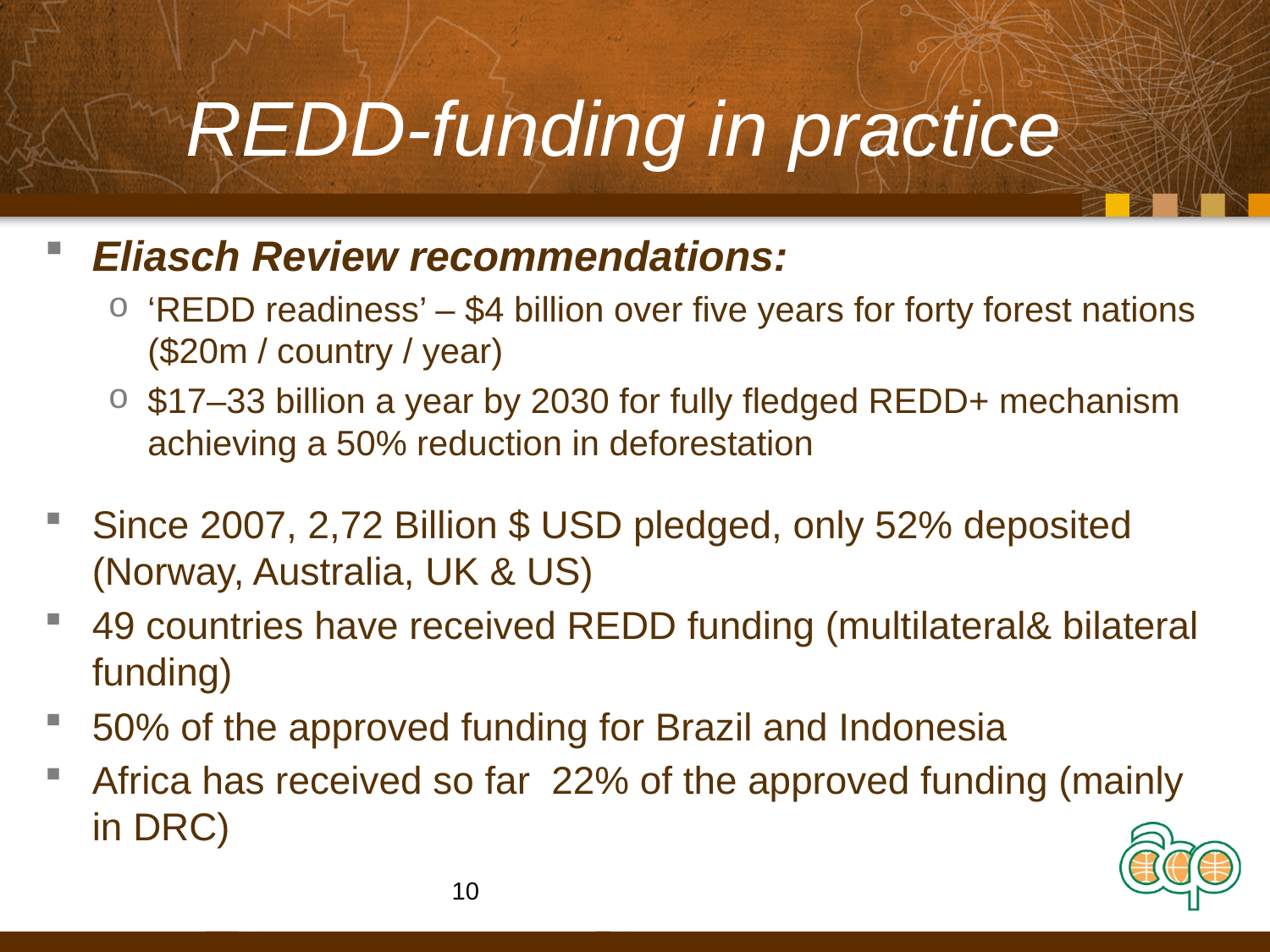

# REDD-funding in practice
Eliasch Review recommendations:
‘REDD readiness’ – $4 billion over five years for forty forest nations ($20m / country / year)
$17–33 billion a year by 2030 for fully fledged REDD+ mechanism achieving a 50% reduction in deforestation

Since 2007, 2,72 Billion $ USD pledged, only 52% deposited (Norway, Australia, UK & US)
49 countries have received REDD funding (multilateral& bilateral funding)
50% of the approved funding for Brazil and Indonesia
Africa has received so far  22% of the approved funding (mainly in DRC)
10